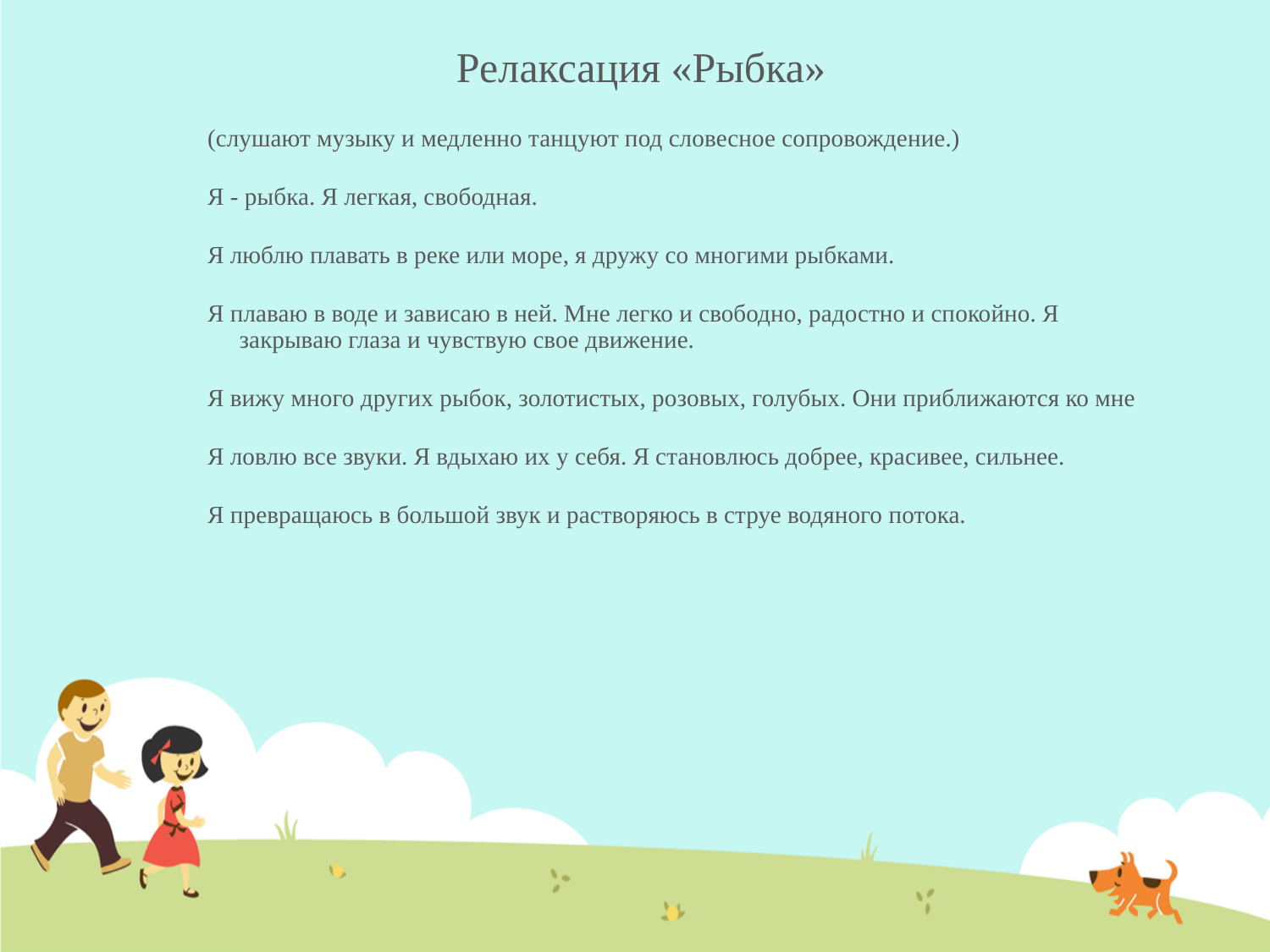

# Релаксация «Рыбка»
(слушают музыку и медленно танцуют под словесное сопровождение.)
Я - рыбка. Я легкая, свободная.
Я люблю плавать в реке или море, я дружу со многими рыбками.
Я плаваю в воде и зависаю в ней. Мне легко и свободно, радостно и спокойно. Я закрываю глаза и чувствую свое движение.
Я вижу много других рыбок, золотистых, розовых, голубых. Они приближаются ко мне
Я ловлю все звуки. Я вдыхаю их у себя. Я становлюсь добрее, красивее, сильнее.
Я превращаюсь в большой звук и растворяюсь в струе водяного потока.